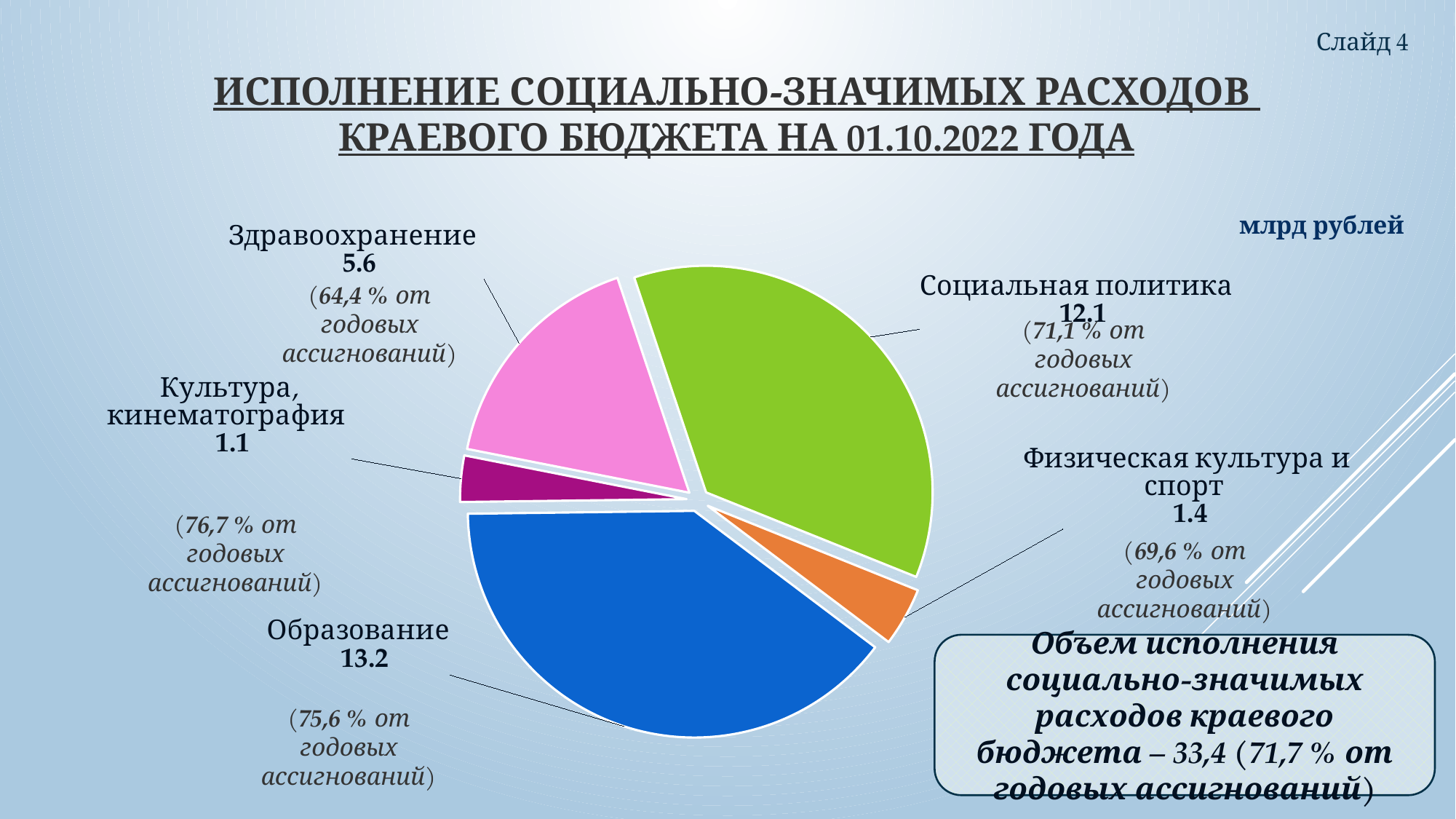

Слайд 4
# Исполнение социально-значимых расходов краевого бюджета на 01.10.2022 года

### Chart

| Category | Столбец1 |
|---|---|
| Образование | 13.2 |
| Культура, кинематография | 1.1 |
| Здравоохранение | 5.6 |
| Социальная политика | 12.1 |
| Физическая культура и спорт | 1.4 |
млрд рублей
(64,4 % от годовых ассигнований)
(71,1 % от годовых ассигнований)
(76,7 % от годовых ассигнований)
(69,6 % от годовых ассигнований)
Объем исполнения социально-значимых расходов краевого бюджета – 33,4 (71,7 % от годовых ассигнований)
(75,6 % от годовых ассигнований)